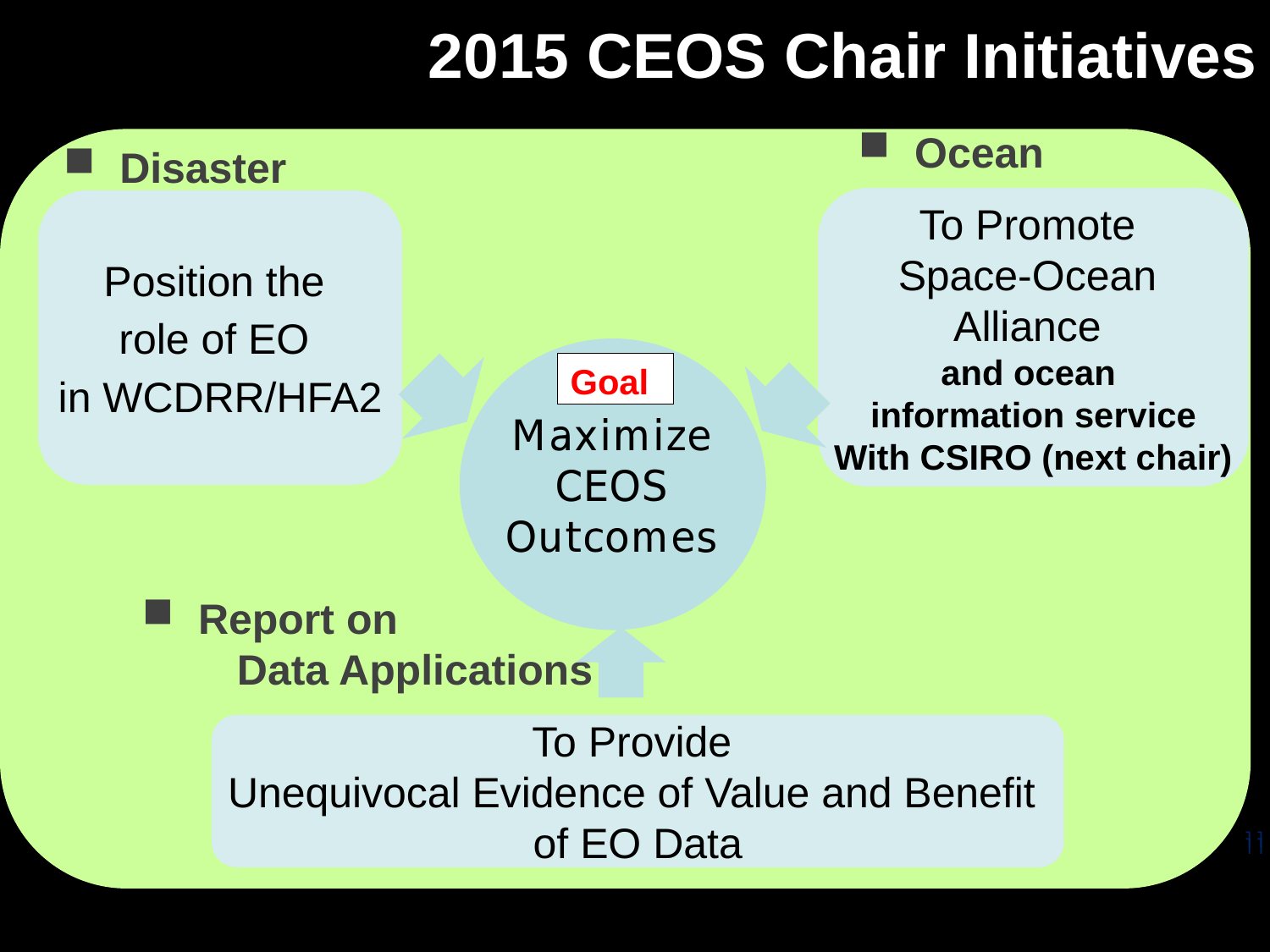

2015 CEOS Chair Initiatives
  Ocean

  Disaster
To Promote
Space-Ocean
Alliance
and ocean
information service
With CSIRO (next chair)
Position the
role of EO
in WCDRR/HFA2
Maximize
CEOS
Outcomes
Goal

  Report on
　　Data Applications

11
To Provide
Unequivocal Evidence of Value and Benefit
of EO Data
11
11